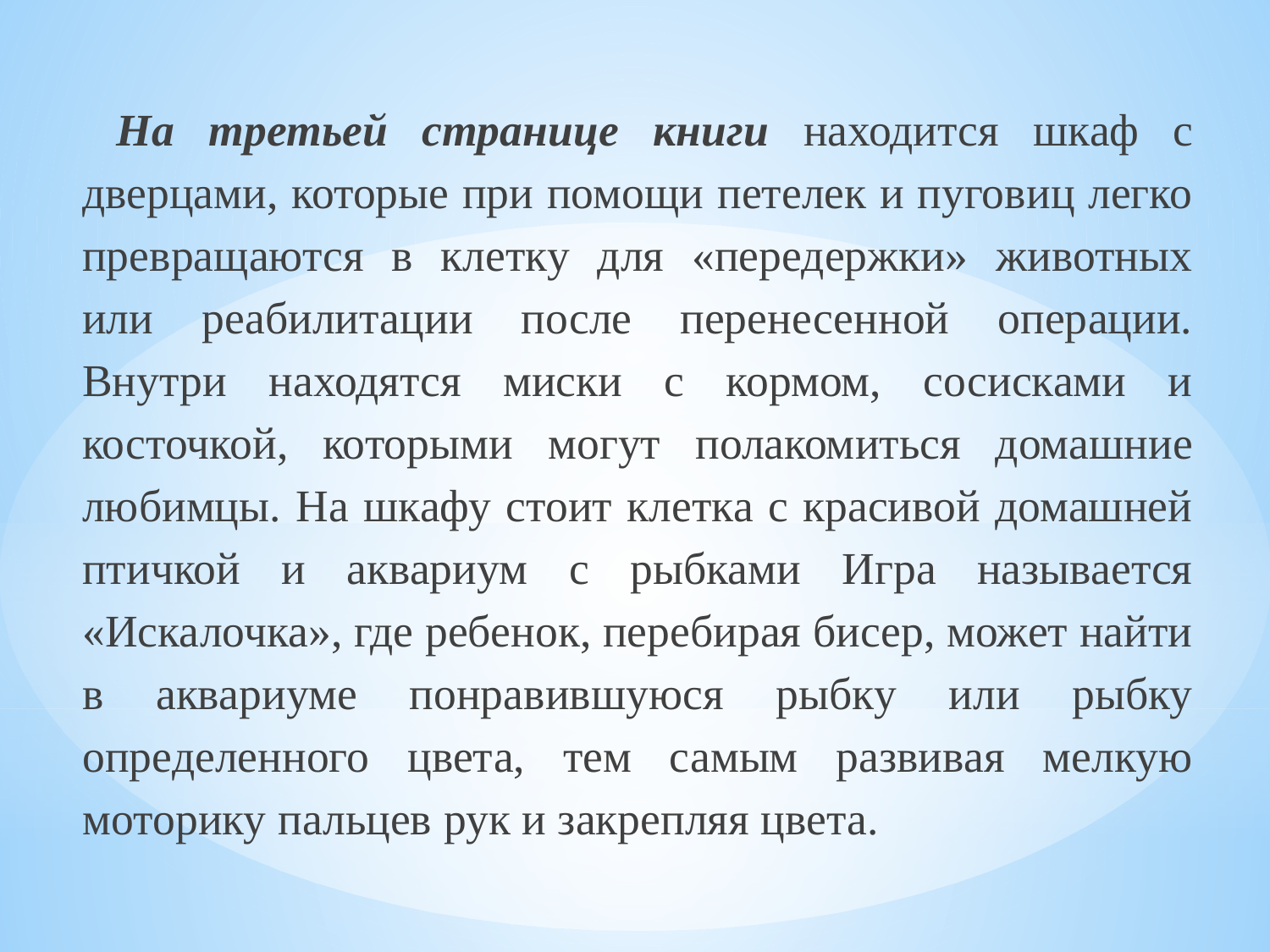

На третьей странице книги находится шкаф с дверцами, которые при помощи петелек и пуговиц легко превращаются в клетку для «передержки» животных или реабилитации после перенесенной операции. Внутри находятся миски с кормом, сосисками и косточкой, которыми могут полакомиться домашние любимцы. На шкафу стоит клетка с красивой домашней птичкой и аквариум с рыбками Игра называется «Искалочка», где ребенок, перебирая бисер, может найти в аквариуме понравившуюся рыбку или рыбку определенного цвета, тем самым развивая мелкую моторику пальцев рук и закрепляя цвета.